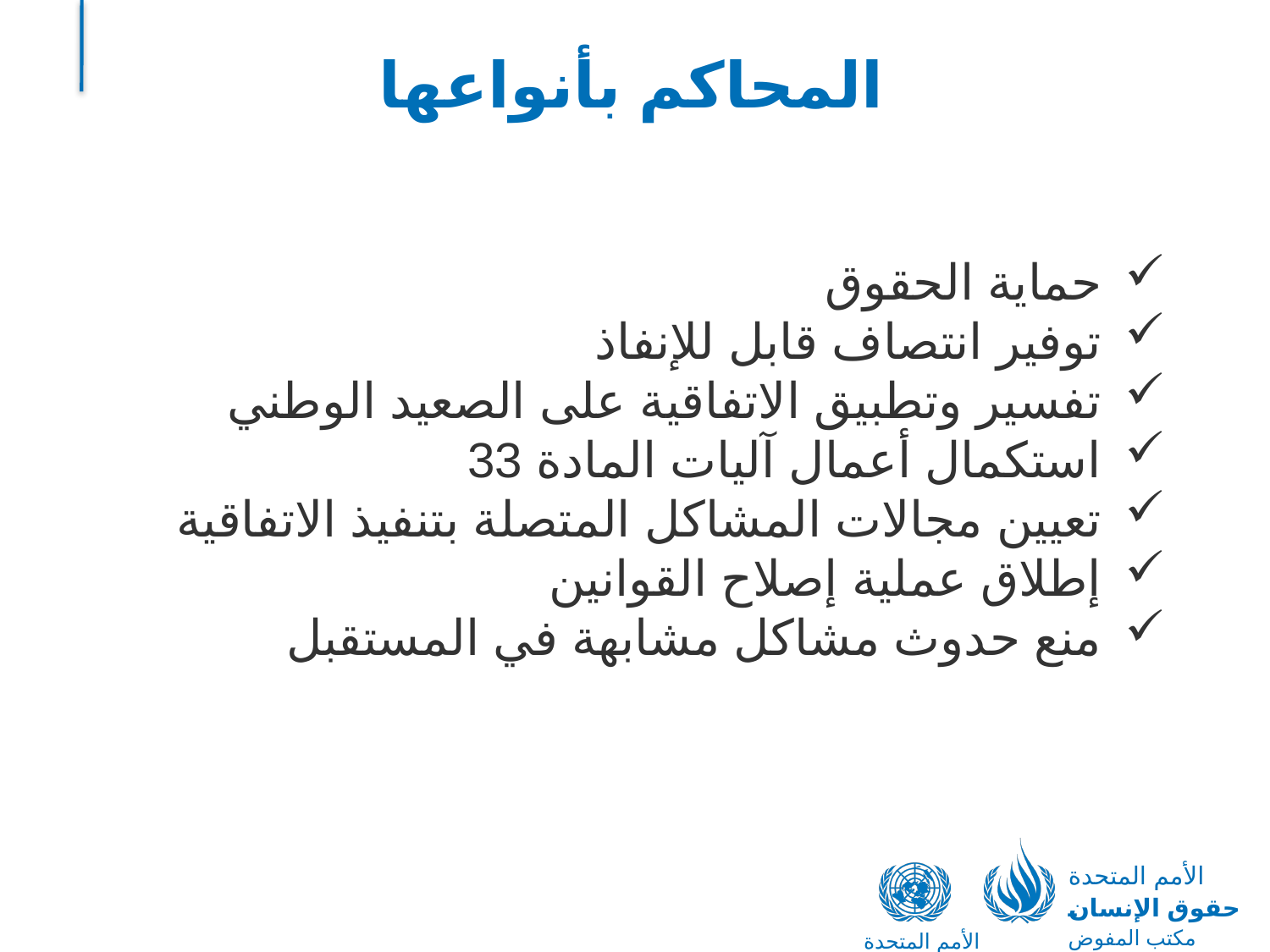

# المحاكم بأنواعها

حماية الحقوق
توفير انتصاف قابل للإنفاذ
تفسير وتطبيق الاتفاقية على الصعيد الوطني
استكمال أعمال آليات المادة 33
تعيين مجالات المشاكل المتصلة بتنفيذ الاتفاقية
إطلاق عملية إصلاح القوانين
منع حدوث مشاكل مشابهة في المستقبل
الأمم المتحدة
حقوق الإنسان
مكتب المفوض السامي
الأمم المتحدة